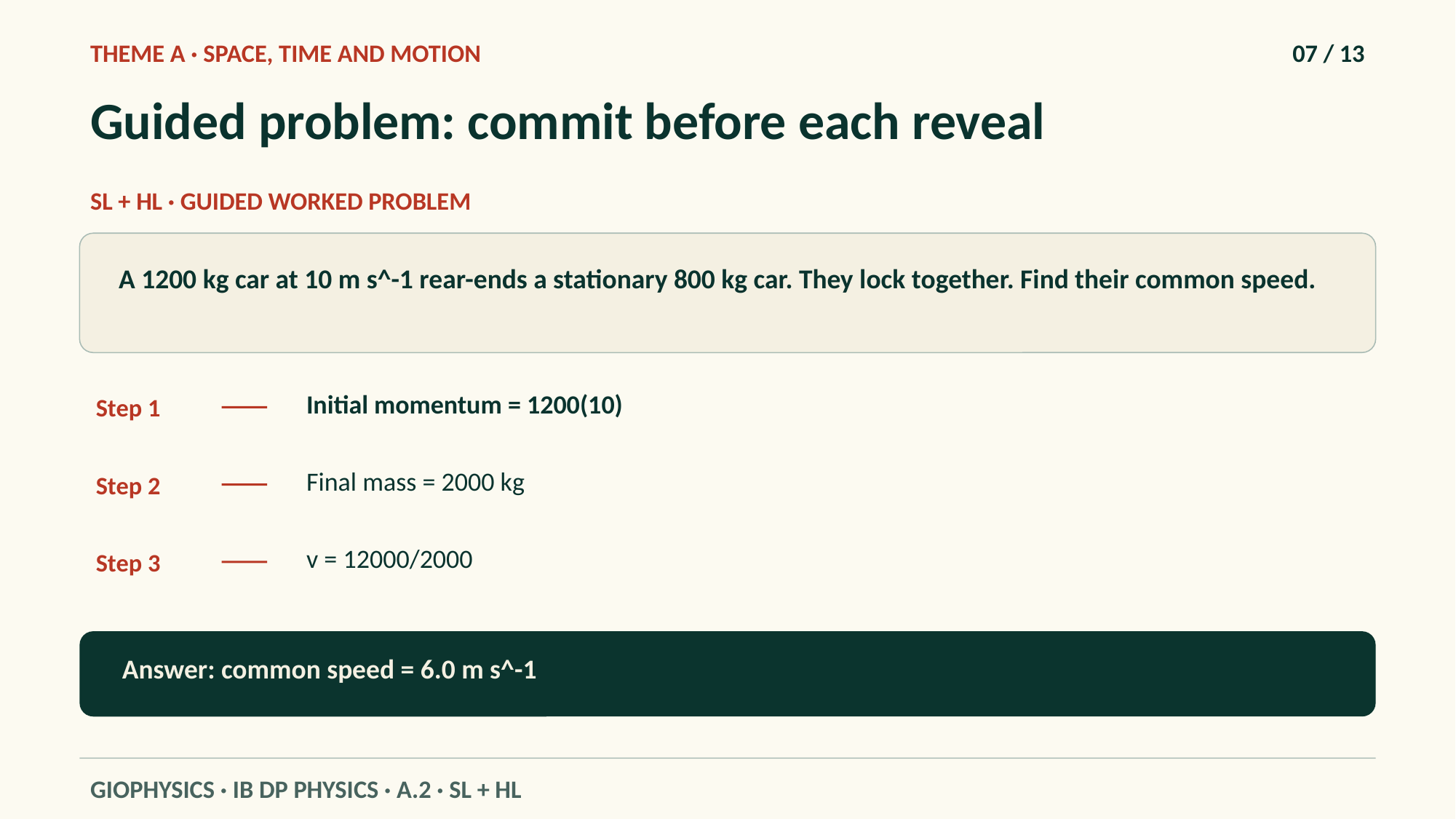

THEME A · SPACE, TIME AND MOTION
07 / 13
Guided problem: commit before each reveal
SL + HL · GUIDED WORKED PROBLEM

A 1200 kg car at 10 m s^-1 rear-ends a stationary 800 kg car. They lock together. Find their common speed.
Initial momentum = 1200(10)
Step 1

Final mass = 2000 kg
Step 2

v = 12000/2000
Step 3

Answer: common speed = 6.0 m s^-1

GIOPHYSICS · IB DP PHYSICS · A.2 · SL + HL